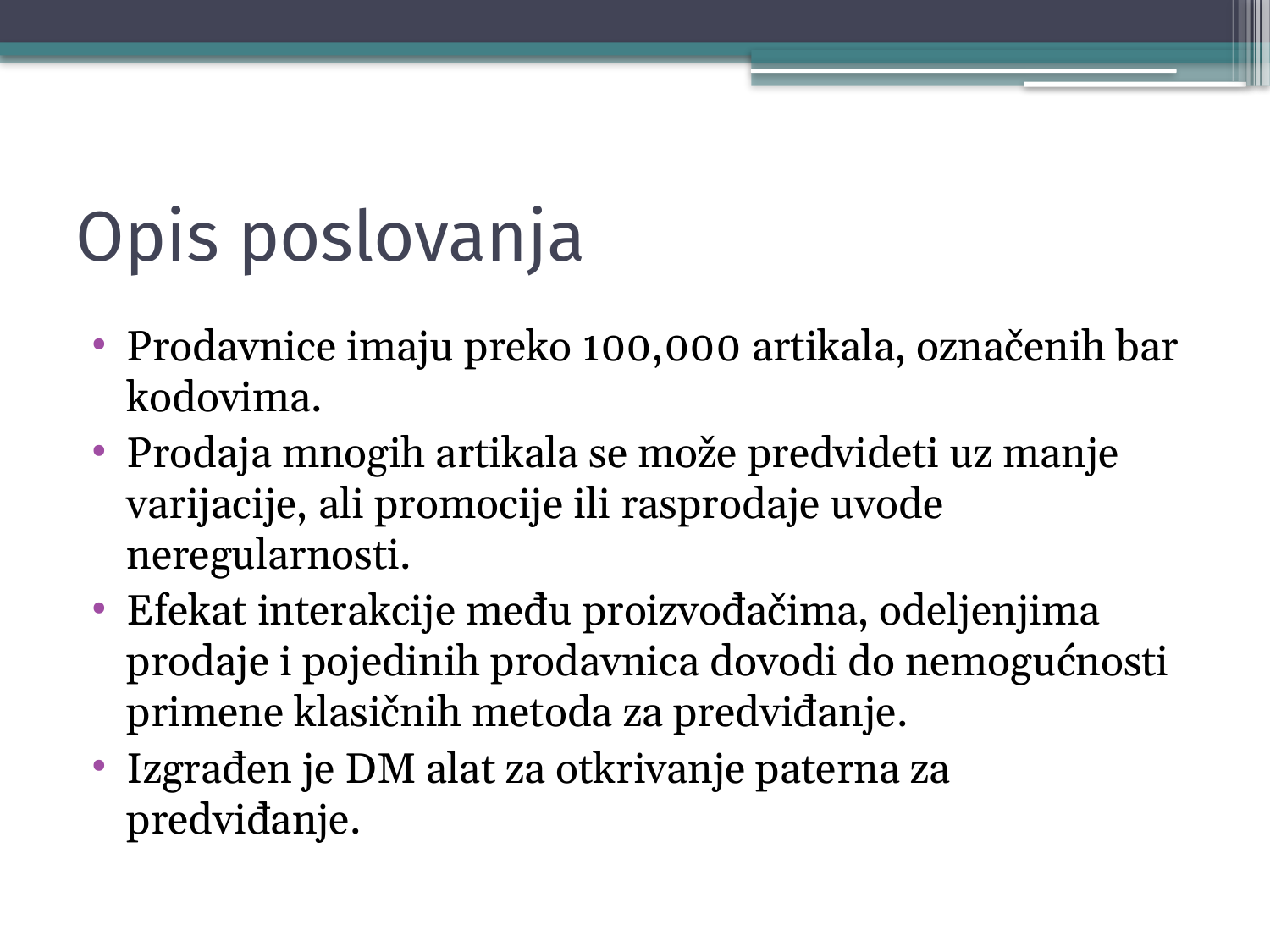

# Opis poslovanja
Prodavnice imaju preko 100,000 artikala, označenih bar kodovima.
Prodaja mnogih artikala se može predvideti uz manje varijacije, ali promocije ili rasprodaje uvode neregularnosti.
Efekat interakcije među proizvođačima, odeljenjima prodaje i pojedinih prodavnica dovodi do nemogućnosti primene klasičnih metoda za predviđanje.
Izgrađen je DM alat za otkrivanje paterna za predviđanje.